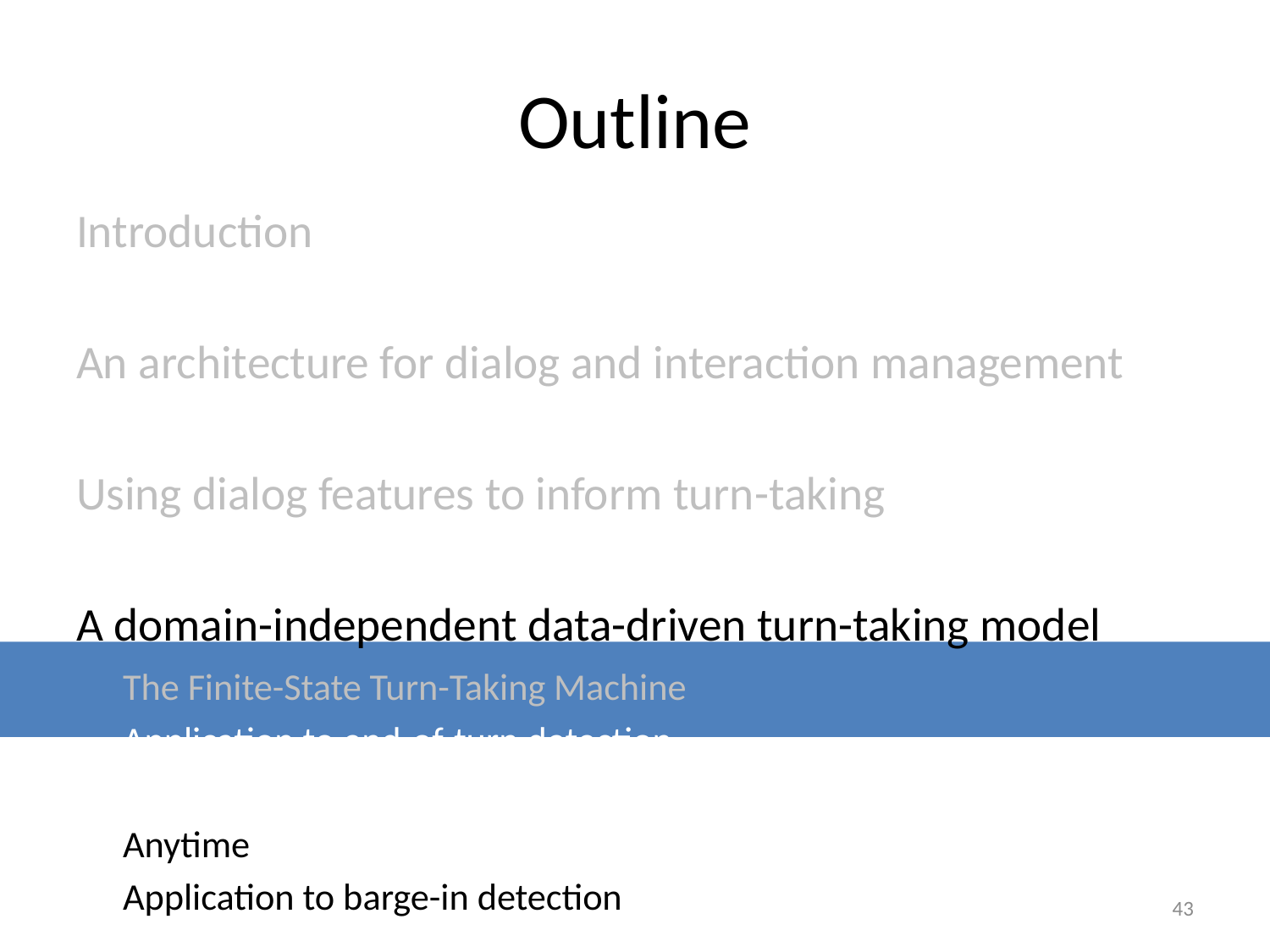

# Outline
Introduction

An architecture for dialog and interaction management

Using dialog features to inform turn-taking

A domain-independent data-driven turn-taking model
	The Finite-State Turn-Taking Machine
	Application to end-of-turn detection
		In pauses
		Anytime
	Application to barge-in detection

43